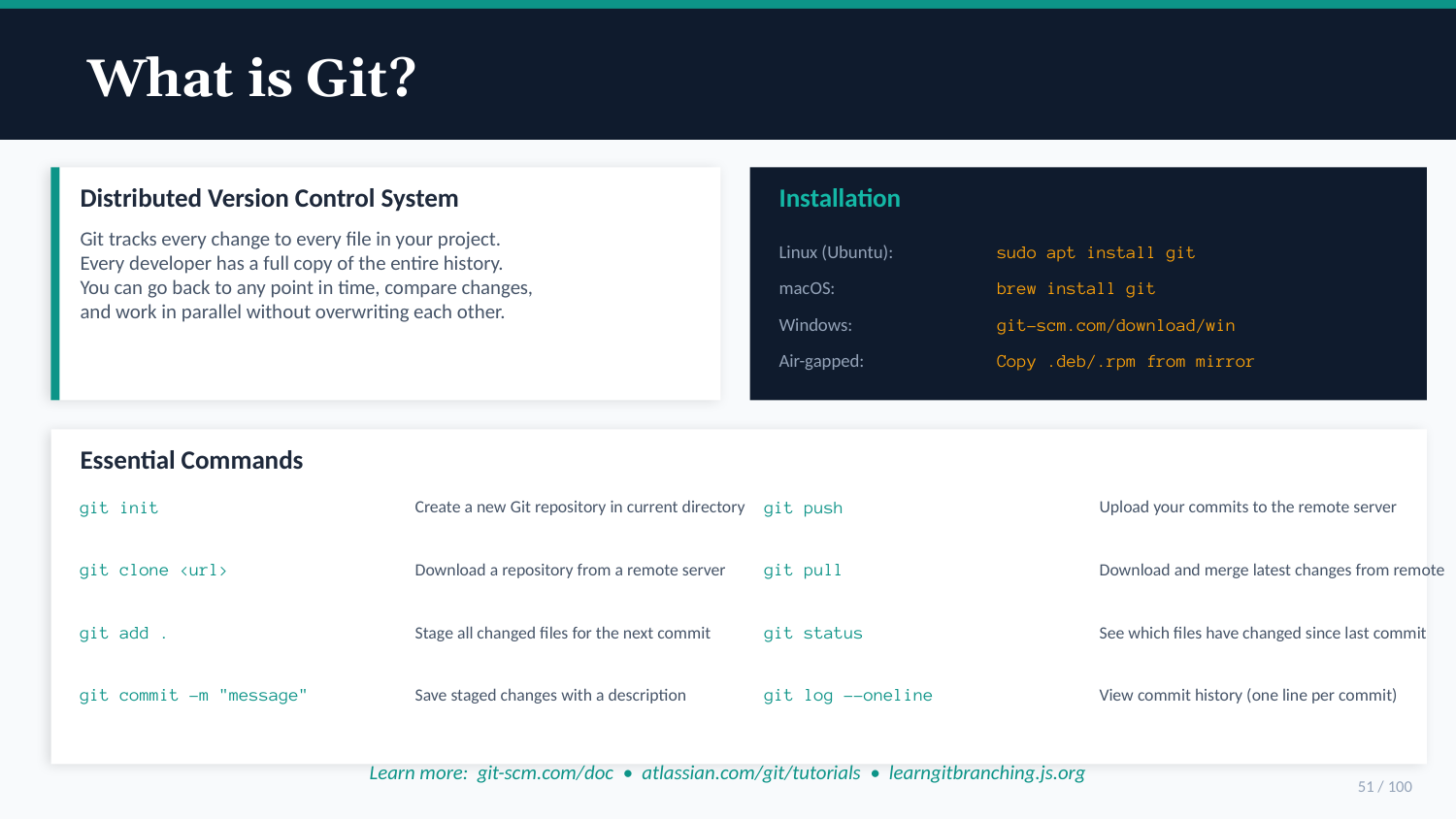

What is Git?

Distributed Version Control System
Installation
Git tracks every change to every file in your project.
Every developer has a full copy of the entire history.
You can go back to any point in time, compare changes,
and work in parallel without overwriting each other.
Linux (Ubuntu):
sudo apt install git
macOS:
brew install git
Windows:
git-scm.com/download/win
Air-gapped:
Copy .deb/.rpm from mirror

Essential Commands
git init
Create a new Git repository in current directory
git push
Upload your commits to the remote server
git clone <url>
Download a repository from a remote server
git pull
Download and merge latest changes from remote
git add .
Stage all changed files for the next commit
git status
See which files have changed since last commit
git commit -m "message"
Save staged changes with a description
git log --oneline
View commit history (one line per commit)
Learn more:  git-scm.com/doc  •  atlassian.com/git/tutorials  •  learngitbranching.js.org
51 / 100